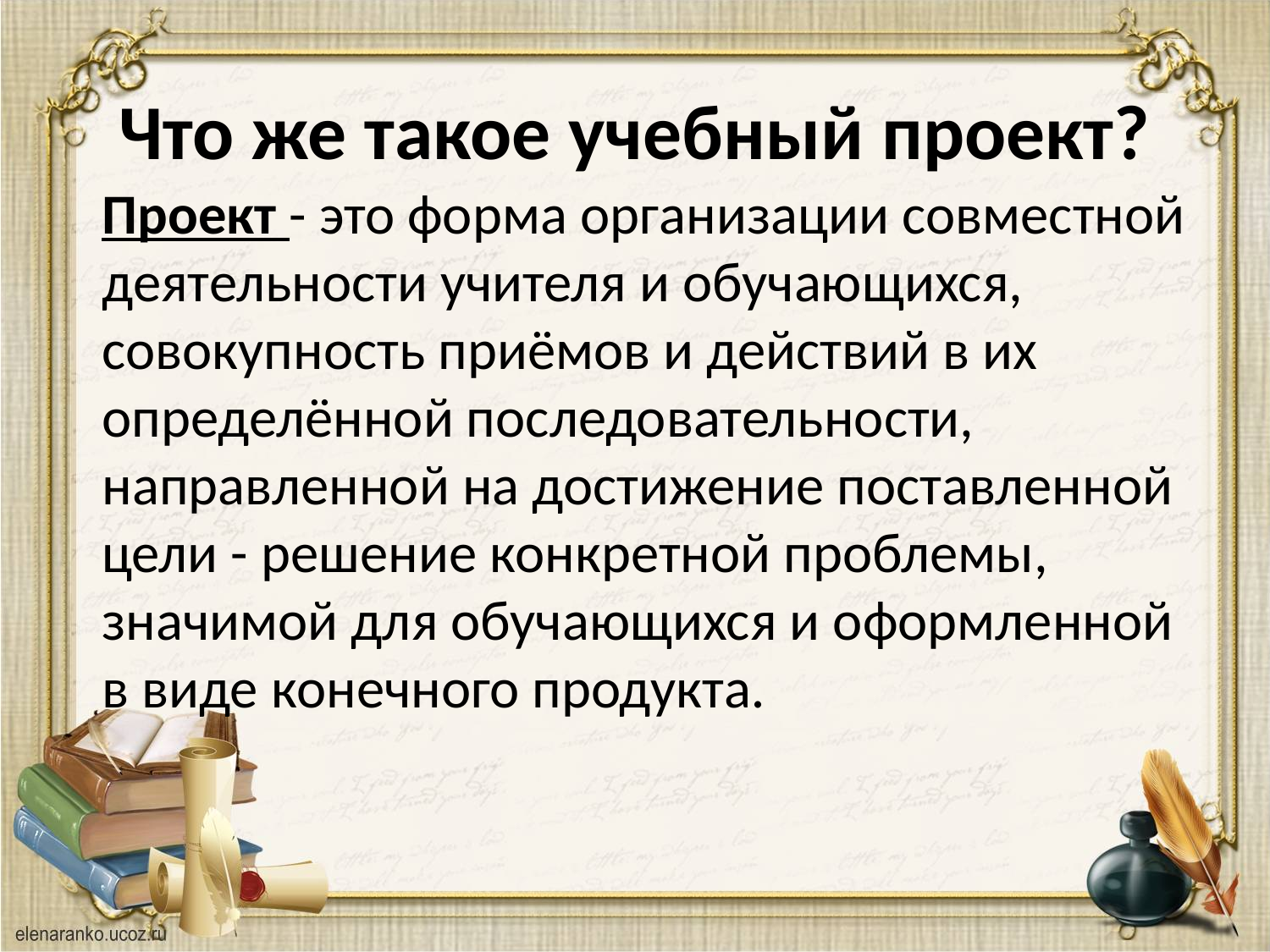

# Что же такое учебный проект?
Проект - это форма организации совместной деятельности учителя и обучающихся, совокупность приёмов и действий в их определённой последовательности, направленной на достижение поставленной цели - решение конкретной проблемы, значимой для обучающихся и оформленной в виде конечного продукта.